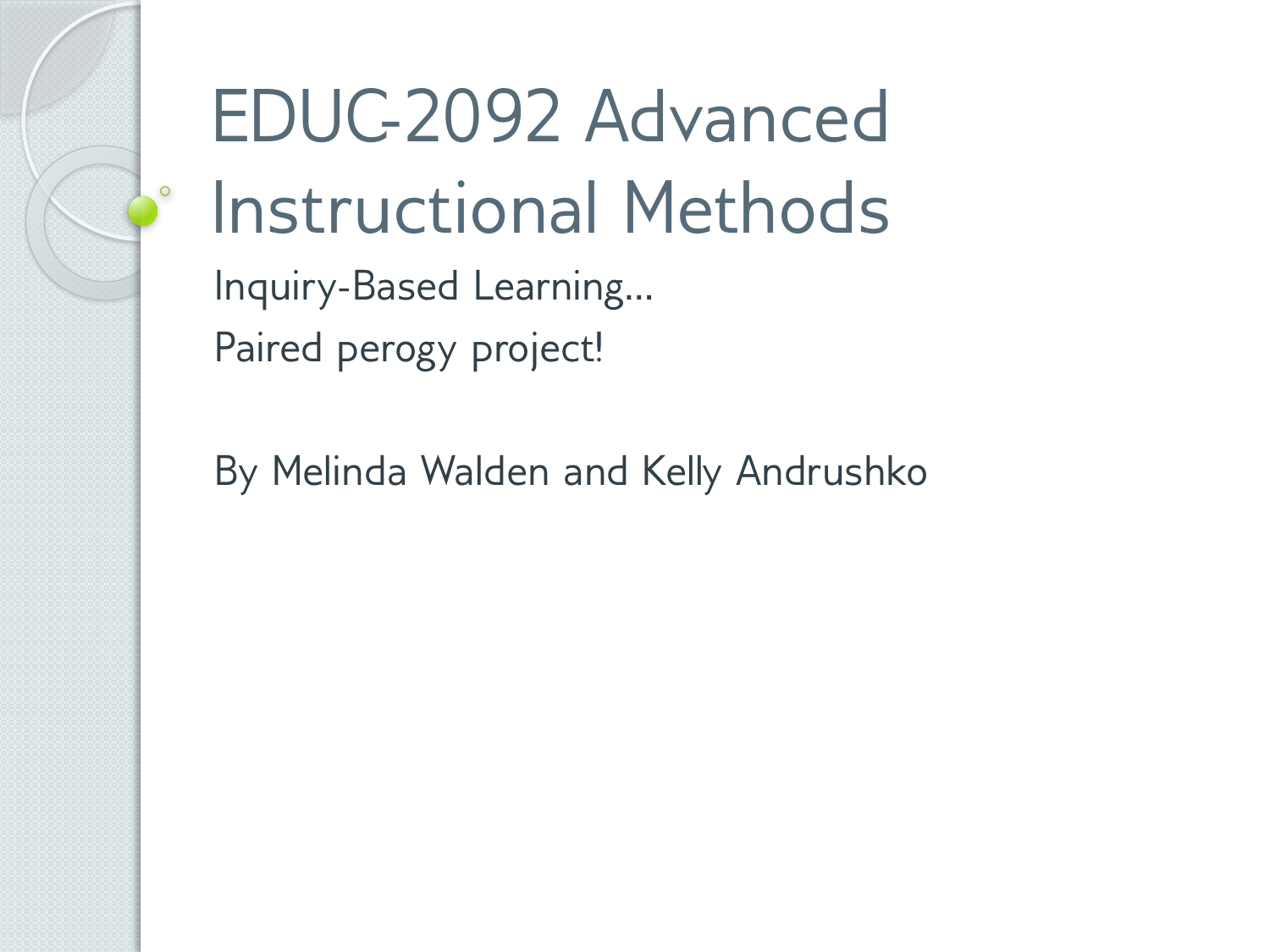

# EDUC-2092 Advanced Instructional Methods
Inquiry-Based Learning…
Paired perogy project!

By Melinda Walden and Kelly Andrushko